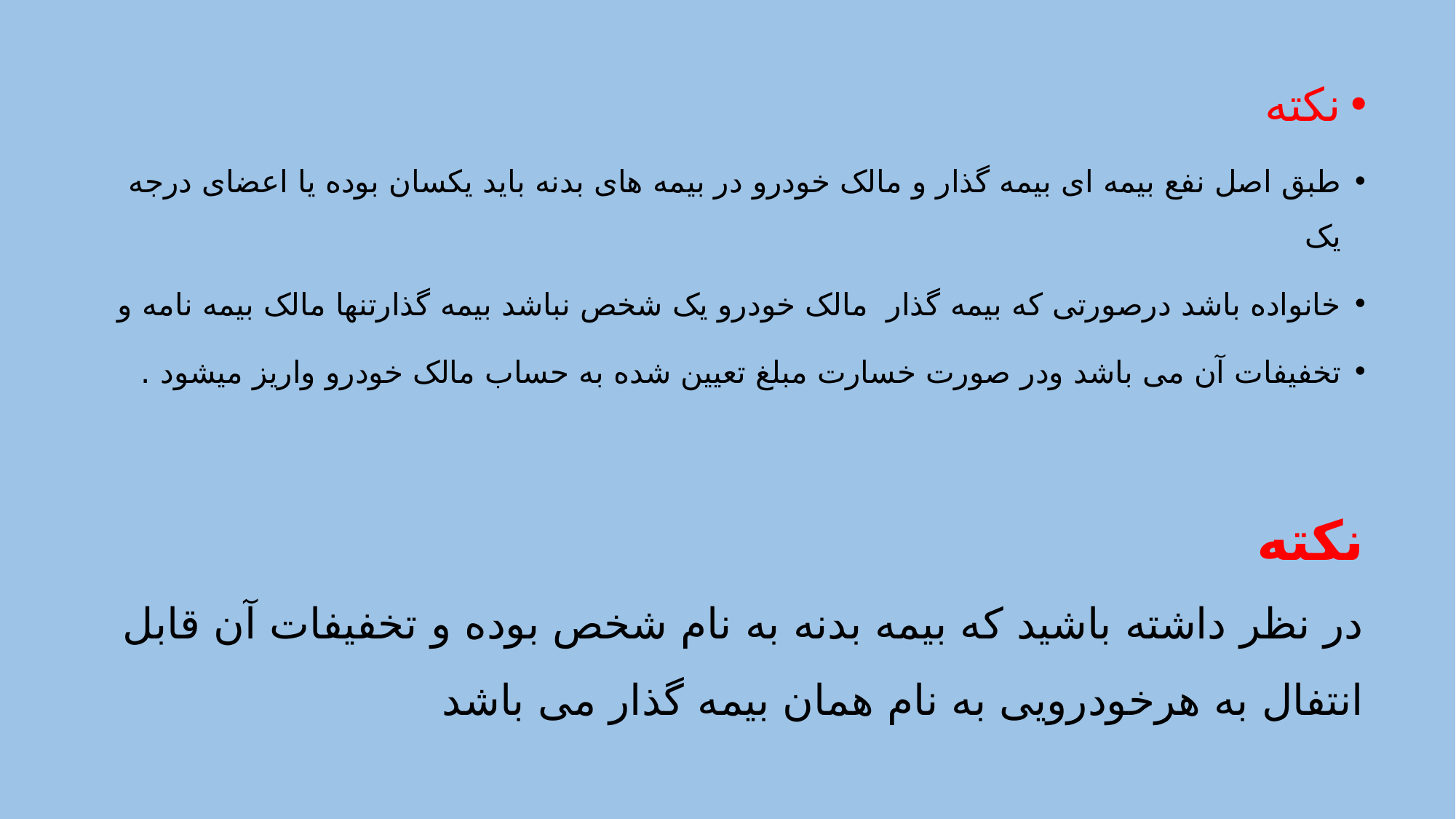

نکته
طبق اصل نفع بیمه ای بیمه گذار و مالک خودرو در بیمه های بدنه باید یکسان بوده یا اعضای درجه یک
خانواده باشد درصورتی که بیمه گذار  مالک خودرو یک شخص نباشد بیمه گذارتنها مالک بیمه نامه و
تخفیفات آن می باشد ودر صورت خسارت مبلغ تعیین شده به حساب مالک خودرو واریز میشود .
نکته
در نظر داشته باشید که بیمه بدنه به نام شخص بوده و تخفیفات آن قابل انتفال به هرخودرویی به نام همان بیمه گذار می باشد